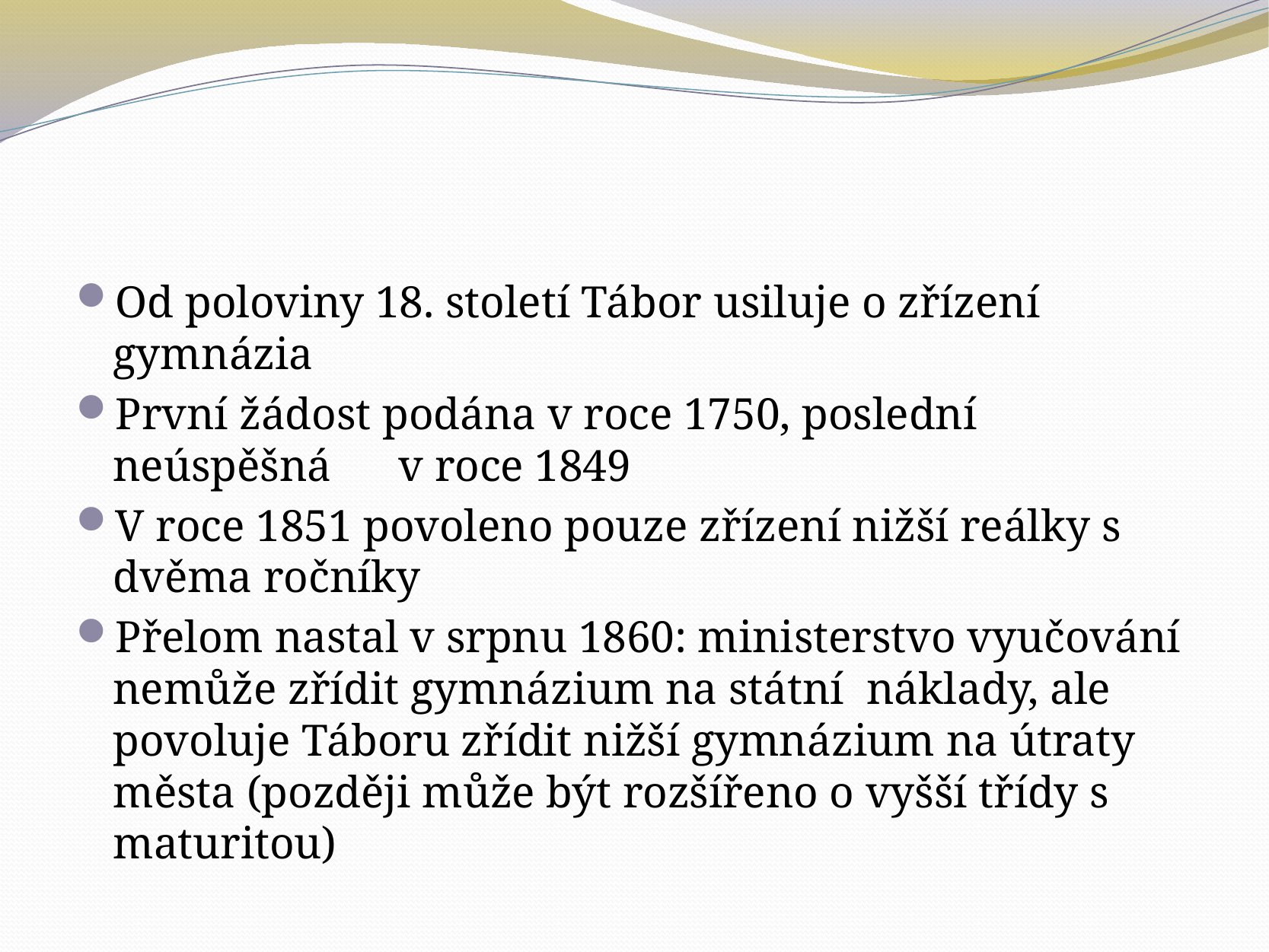

#
Od poloviny 18. století Tábor usiluje o zřízení gymnázia
První žádost podána v roce 1750, poslední neúspěšná      v roce 1849
V roce 1851 povoleno pouze zřízení nižší reálky s dvěma ročníky
Přelom nastal v srpnu 1860: ministerstvo vyučování nemůže zřídit gymnázium na státní  náklady, ale povoluje Táboru zřídit nižší gymnázium na útraty města (později může být rozšířeno o vyšší třídy s maturitou)